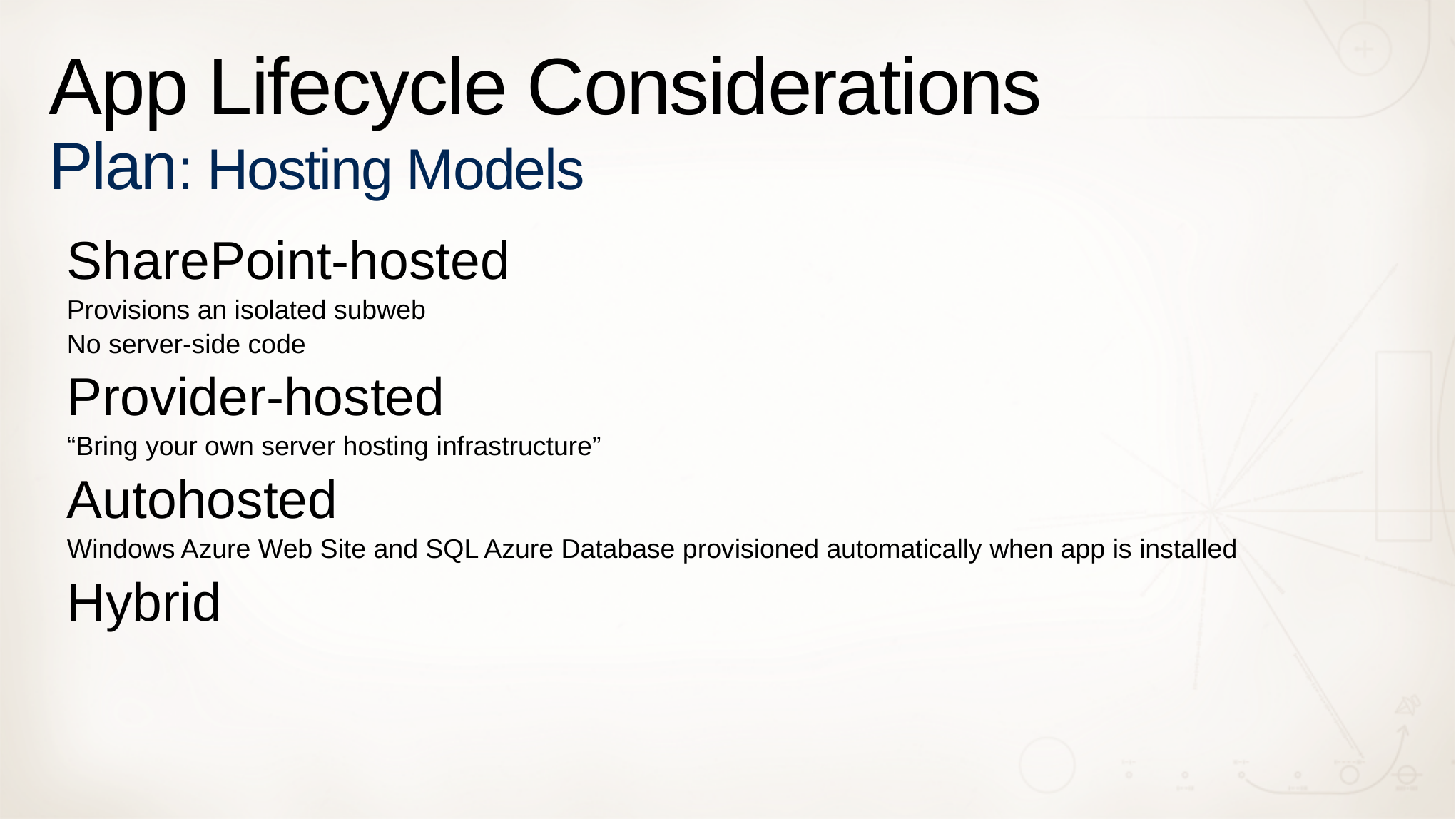

# App Lifecycle Considerations Plan: Hosting Models
SharePoint-hosted
Provisions an isolated subweb
No server-side code
Provider-hosted
“Bring your own server hosting infrastructure”
Autohosted
Windows Azure Web Site and SQL Azure Database provisioned automatically when app is installed
Hybrid